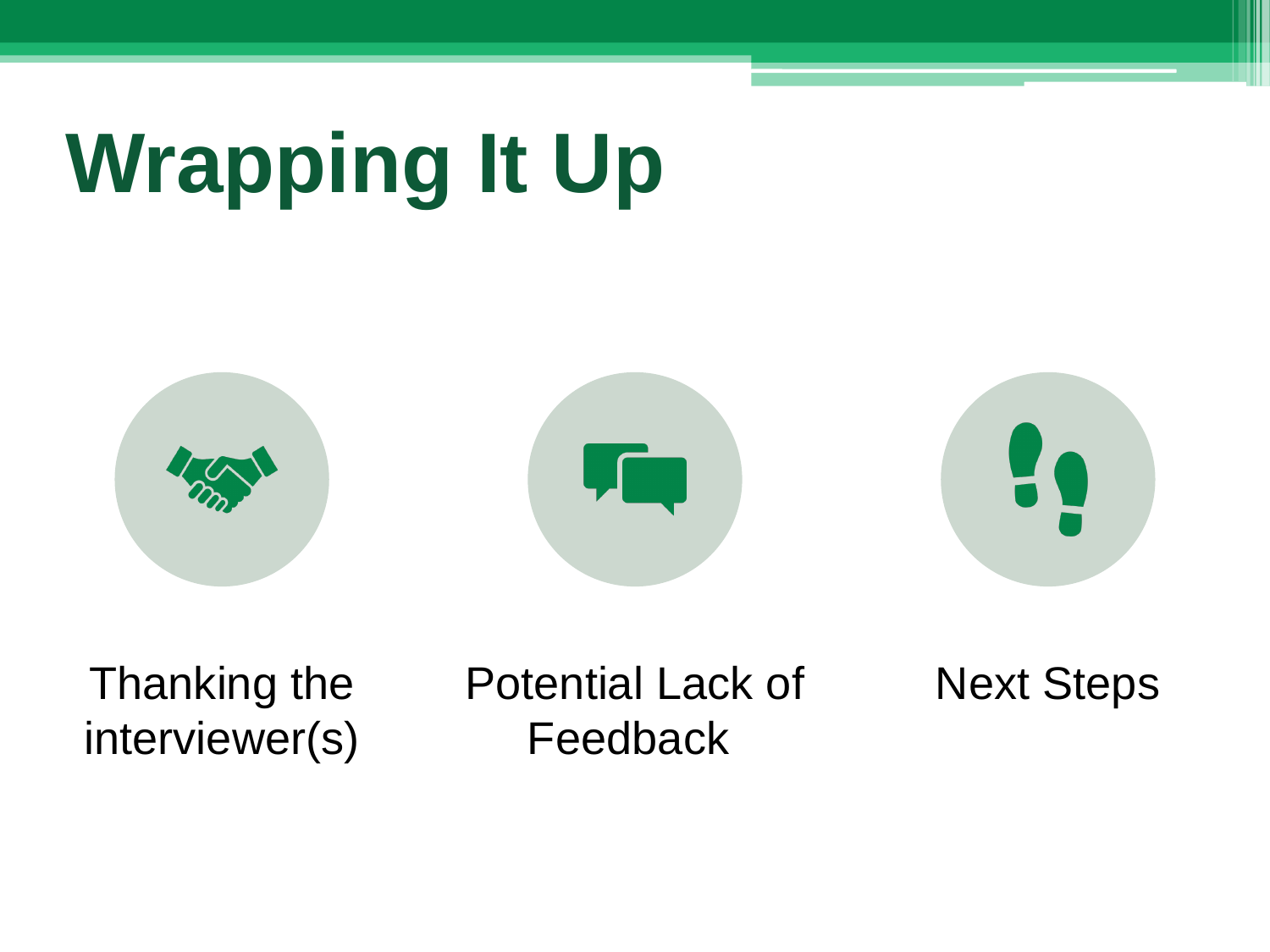

Wrapping It Up
Thanking the interviewer(s)
Potential Lack of Feedback
Next Steps